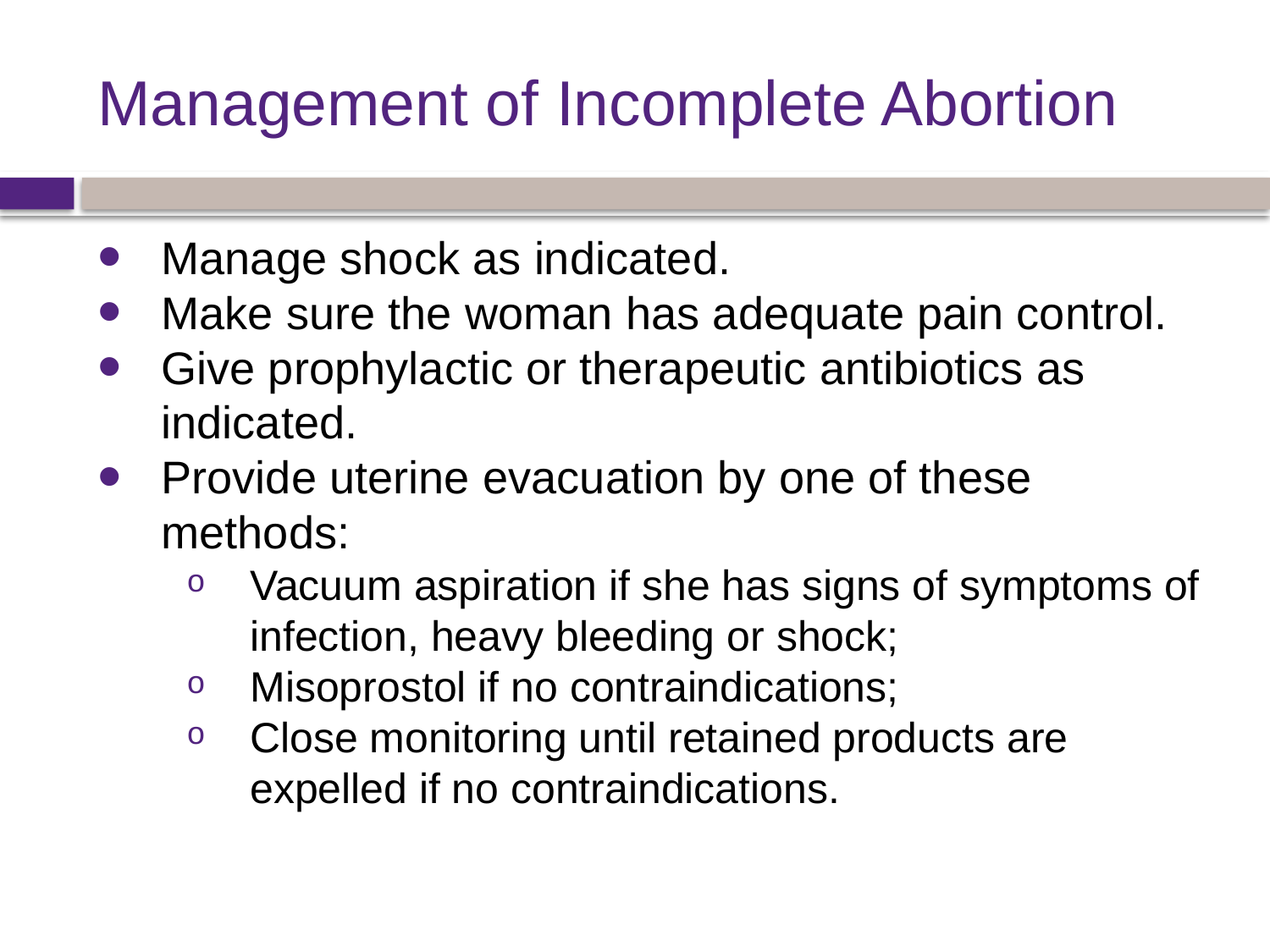

# Management of Incomplete Abortion
Manage shock as indicated.
Make sure the woman has adequate pain control.
Give prophylactic or therapeutic antibiotics as indicated.
Provide uterine evacuation by one of these methods:
Vacuum aspiration if she has signs of symptoms of infection, heavy bleeding or shock;
Misoprostol if no contraindications;
Close monitoring until retained products are expelled if no contraindications.